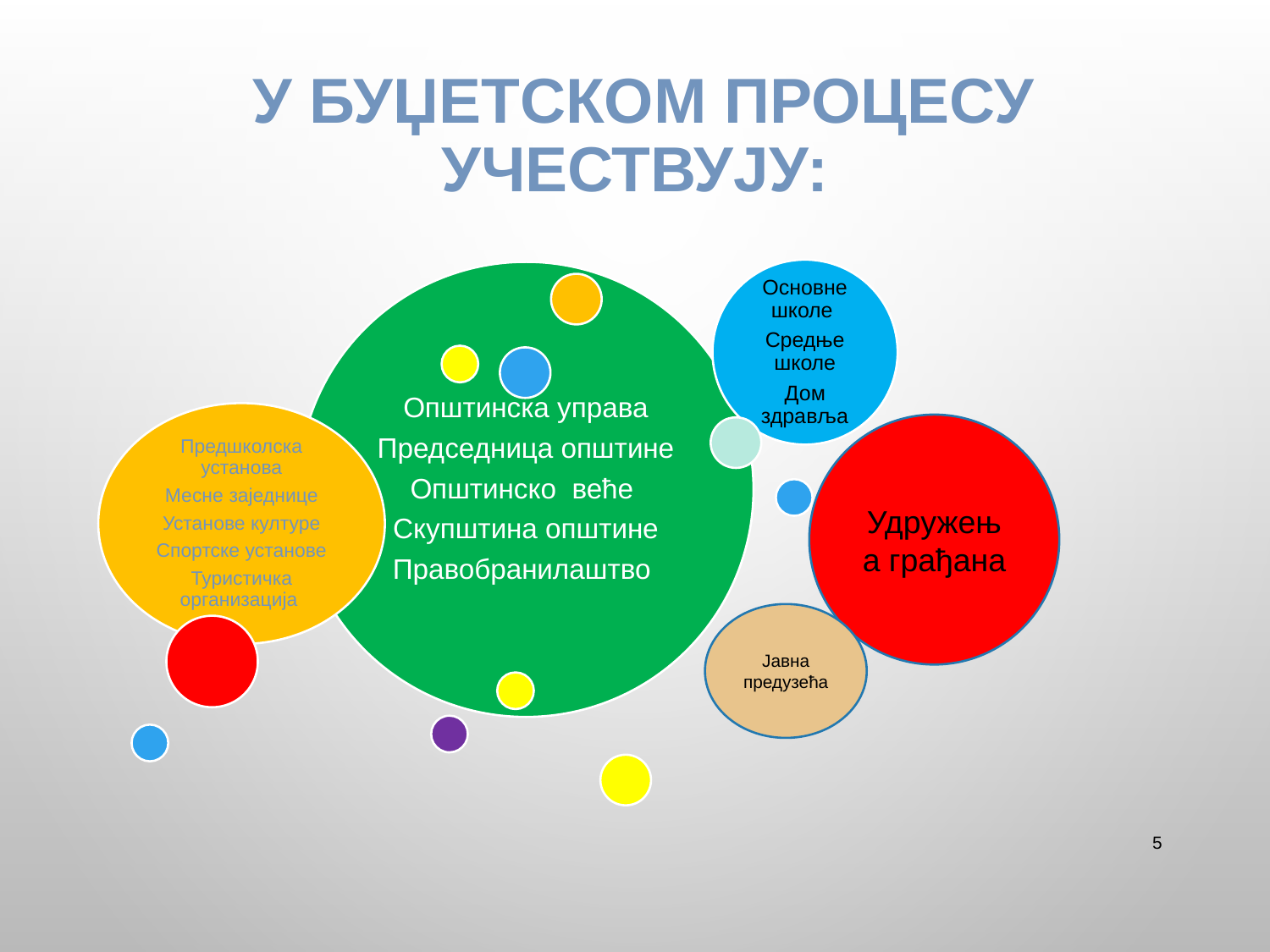

# у буџетском процесу учествују:
Општинска управа
Председница општине
Општинско  веће
Скупштина општине
Правобранилаштво
Предшколска установа
Месне заједнице
Установе културе
Спортске установе
Туристичка организација
Основне школе
Средње школе
Дом здравља
Удружења грађана
Јавна предузећа
5